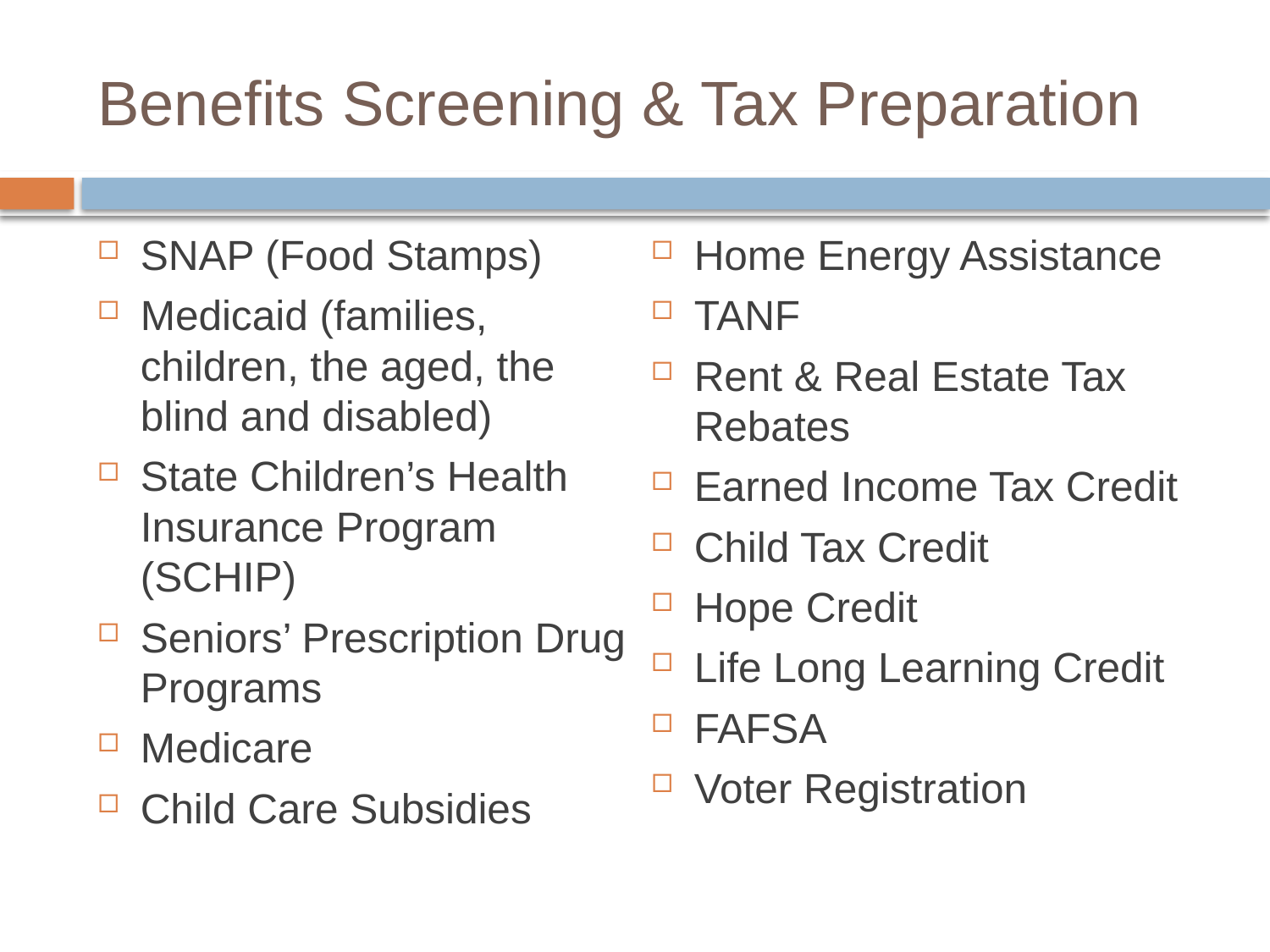

# Benefits Screening & Tax Preparation
SNAP (Food Stamps)
Medicaid (families, children, the aged, the blind and disabled)
State Children’s Health Insurance Program
(SCHIP)
Seniors’ Prescription Drug Programs
Medicare
Child Care Subsidies
Home Energy Assistance
TANF
Rent & Real Estate Tax Rebates
Earned Income Tax Credit
Child Tax Credit
Hope Credit
Life Long Learning Credit
FAFSA
Voter Registration